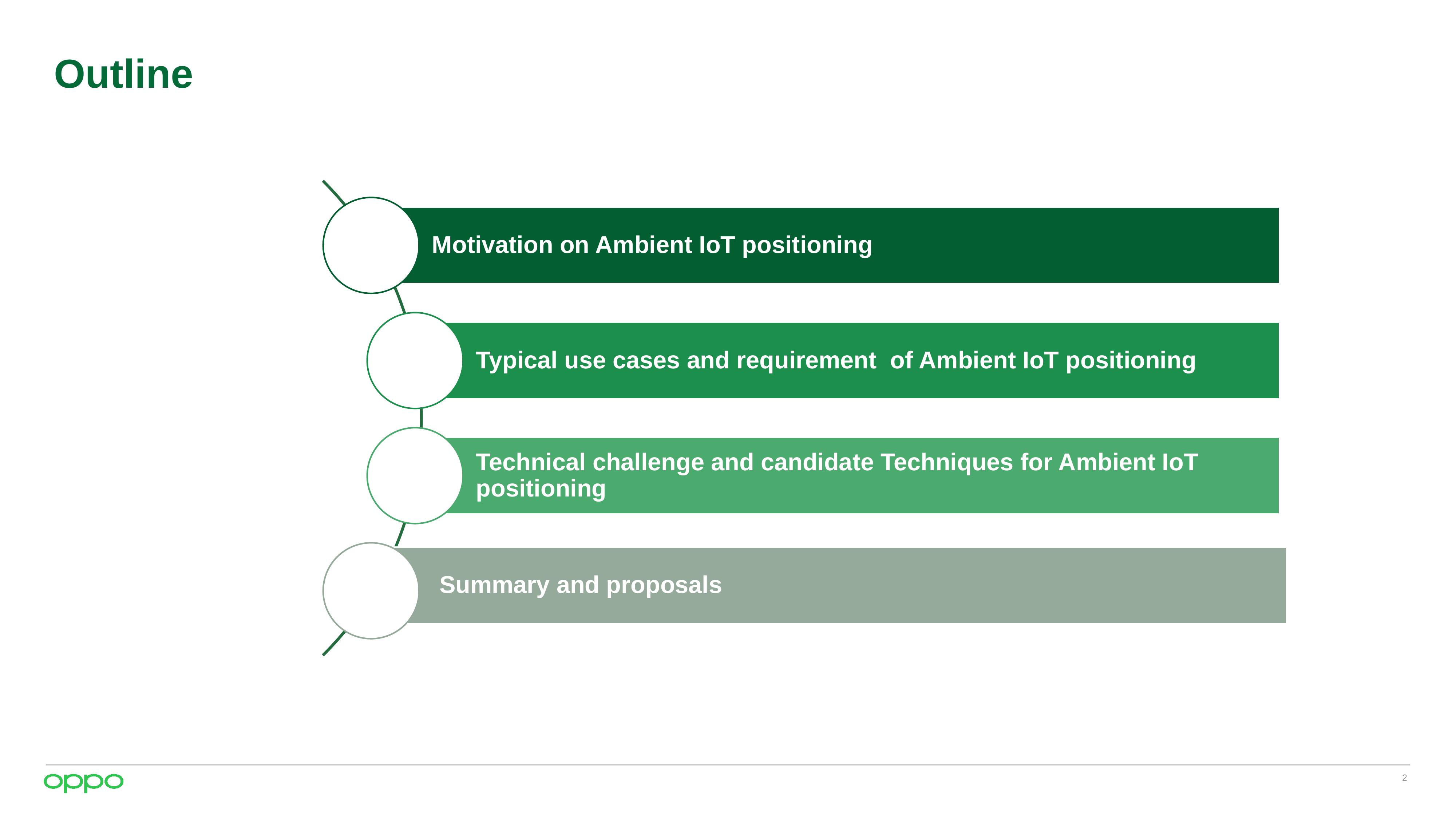

# Outline
Motivation on Ambient IoT positioning
Typical use cases and requirement  of Ambient IoT positioning
Technical challenge and candidate Techniques for Ambient IoT positioning
Summary and proposals